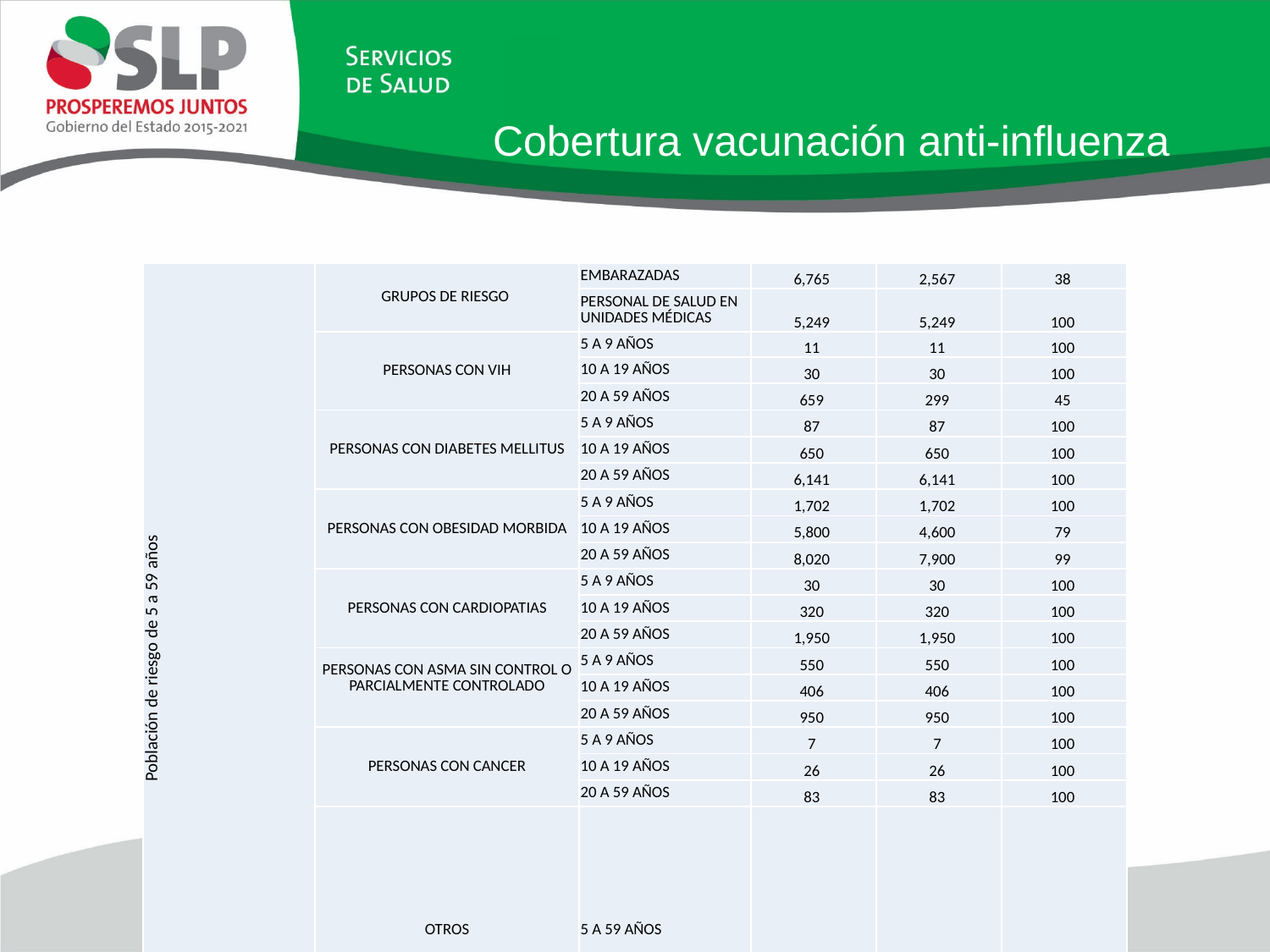

# Cobertura vacunación anti-influenza
| Población de riesgo de 5 a 59 años | GRUPOS DE RIESGO | EMBARAZADAS | 6,765 | 2,567 | 38 |
| --- | --- | --- | --- | --- | --- |
|  |  | PERSONAL DE SALUD EN UNIDADES MÉDICAS | 5,249 | 5,249 | 100 |
|  | PERSONAS CON VIH | 5 A 9 AÑOS | 11 | 11 | 100 |
|  |  | 10 A 19 AÑOS | 30 | 30 | 100 |
|  |  | 20 A 59 AÑOS | 659 | 299 | 45 |
|  | PERSONAS CON DIABETES MELLITUS | 5 A 9 AÑOS | 87 | 87 | 100 |
|  |  | 10 A 19 AÑOS | 650 | 650 | 100 |
|  |  | 20 A 59 AÑOS | 6,141 | 6,141 | 100 |
|  | PERSONAS CON OBESIDAD MORBIDA | 5 A 9 AÑOS | 1,702 | 1,702 | 100 |
|  |  | 10 A 19 AÑOS | 5,800 | 4,600 | 79 |
|  |  | 20 A 59 AÑOS | 8,020 | 7,900 | 99 |
|  | PERSONAS CON CARDIOPATIAS | 5 A 9 AÑOS | 30 | 30 | 100 |
|  |  | 10 A 19 AÑOS | 320 | 320 | 100 |
|  |  | 20 A 59 AÑOS | 1,950 | 1,950 | 100 |
|  | PERSONAS CON ASMA SIN CONTROL O PARCIALMENTE CONTROLADO | 5 A 9 AÑOS | 550 | 550 | 100 |
|  |  | 10 A 19 AÑOS | 406 | 406 | 100 |
|  |  | 20 A 59 AÑOS | 950 | 950 | 100 |
|  | PERSONAS CON CANCER | 5 A 9 AÑOS | 7 | 7 | 100 |
|  |  | 10 A 19 AÑOS | 26 | 26 | 100 |
|  |  | 20 A 59 AÑOS | 83 | 83 | 100 |
|  | OTROS | 5 A 59 AÑOS | 0 | 0 | #¡DIV/0! |